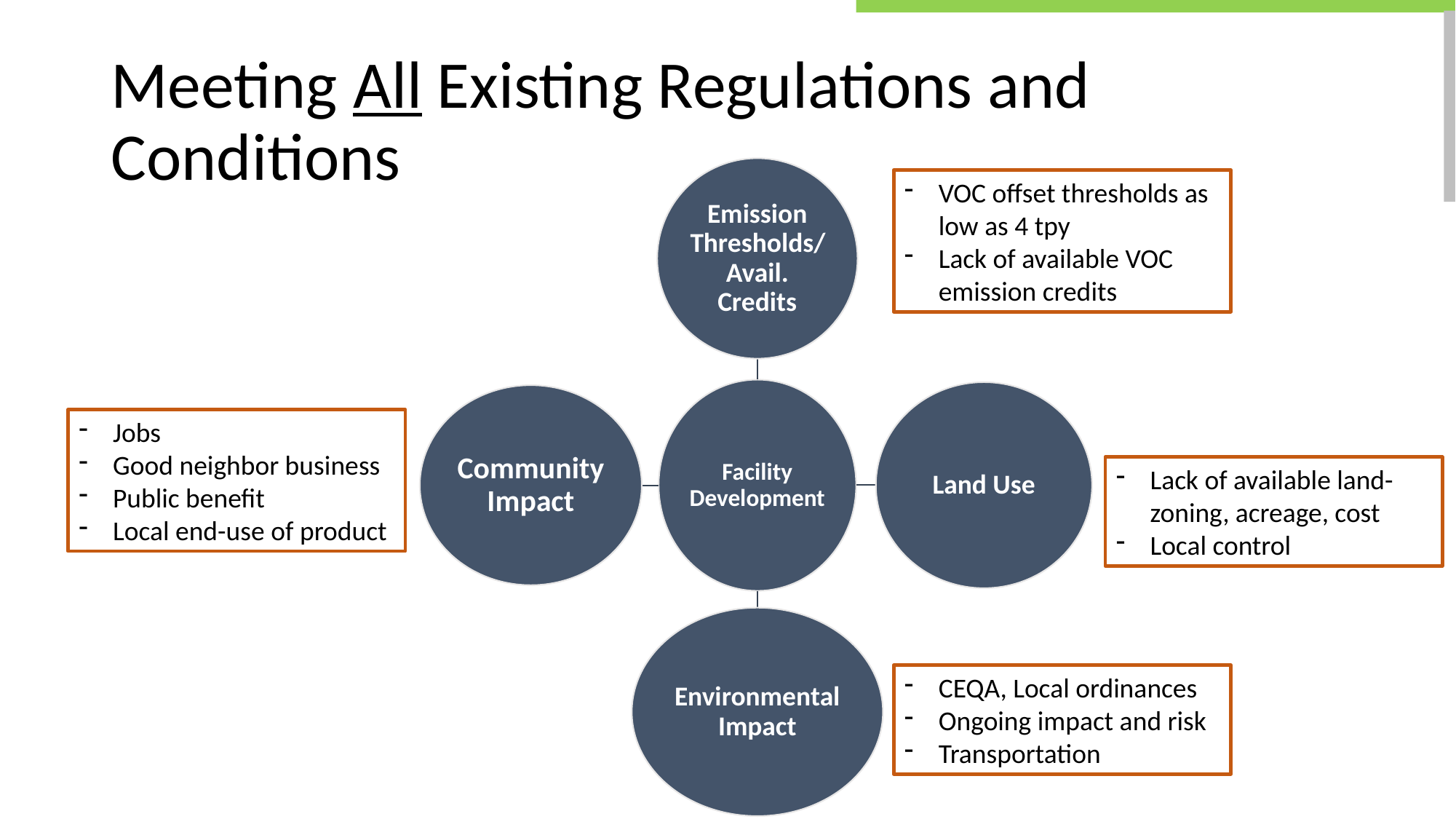

# Meeting All Existing Regulations and Conditions

VOC offset thresholds as low as 4 tpy
Lack of available VOC emission credits
Facility Development

Emission Thresholds/Avail. Credits

Land Use

Environmental Impact

Community Impact
Jobs
Good neighbor business
Public benefit
Local end-use of product
Lack of available land- zoning, acreage, cost
Local control
CEQA, Local ordinances
Ongoing impact and risk
Transportation